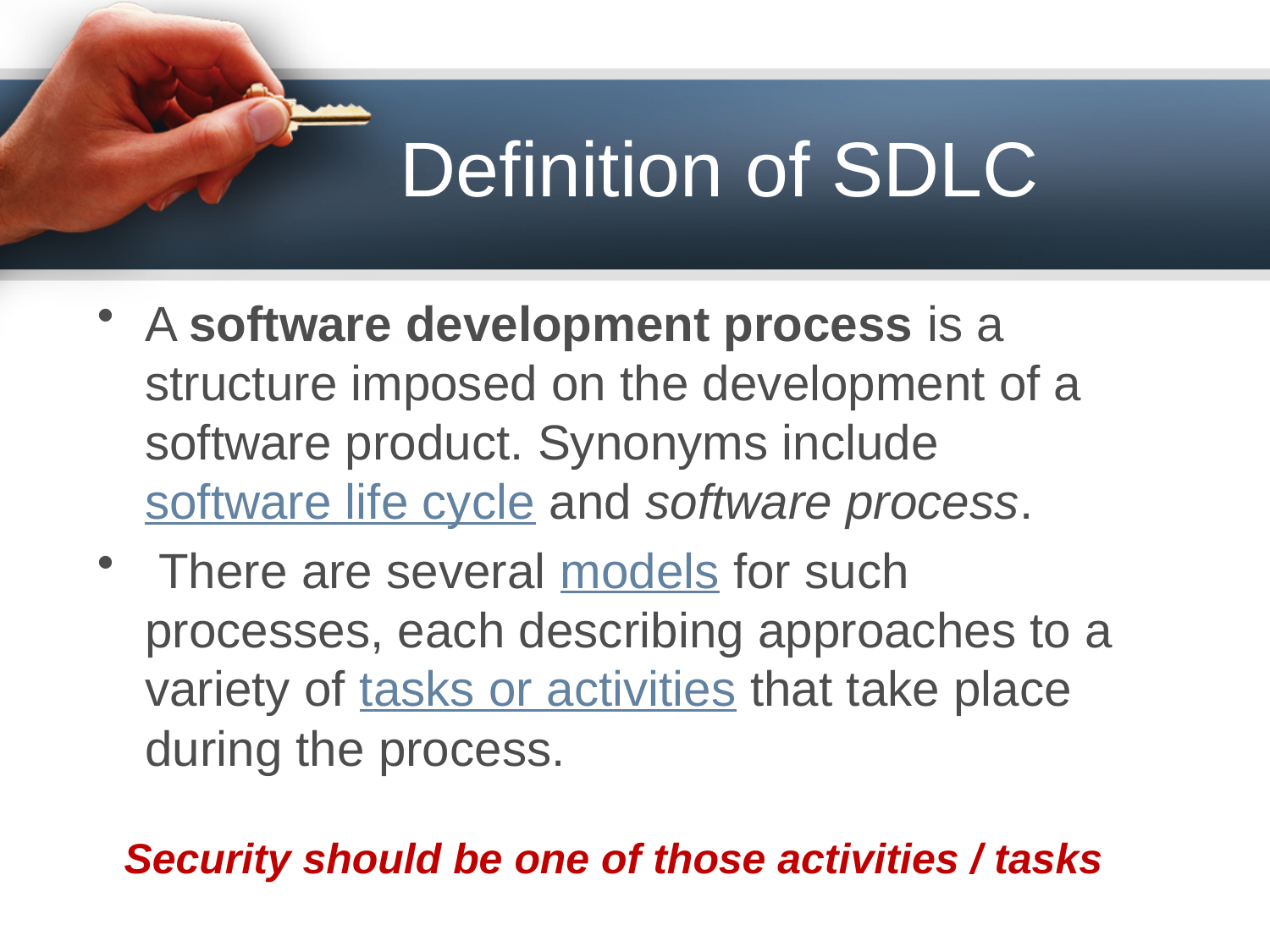

# Definition of SDLC
A software development process is a structure imposed on the development of a software product. Synonyms include software life cycle and software process.
 There are several models for such processes, each describing approaches to a variety of tasks or activities that take place during the process.
Security should be one of those activities / tasks